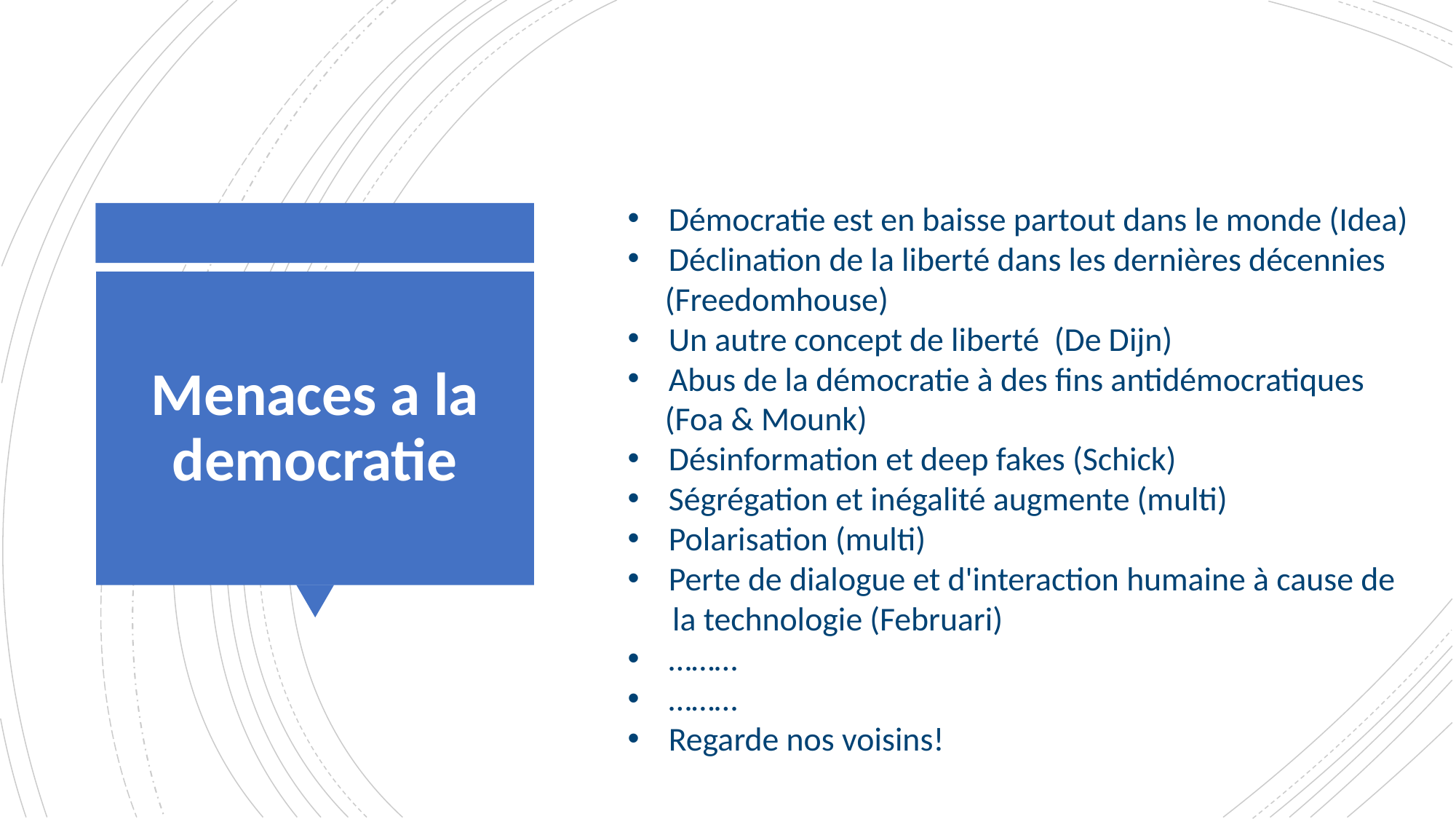

Démocratie est en baisse partout dans le monde (Idea)
Déclination de la liberté dans les dernières décennies
     (Freedomhouse)
Un autre concept de liberté  (De Dijn)
Abus de la démocratie à des fins antidémocratiques
     (Foa & Mounk)
Désinformation et deep fakes (Schick)
Ségrégation et inégalité augmente (multi)
Polarisation (multi)
Perte de dialogue et d'interaction humaine à cause de
      la technologie (Februari)
………
………
Regarde nos voisins!

Menaces a la democratie